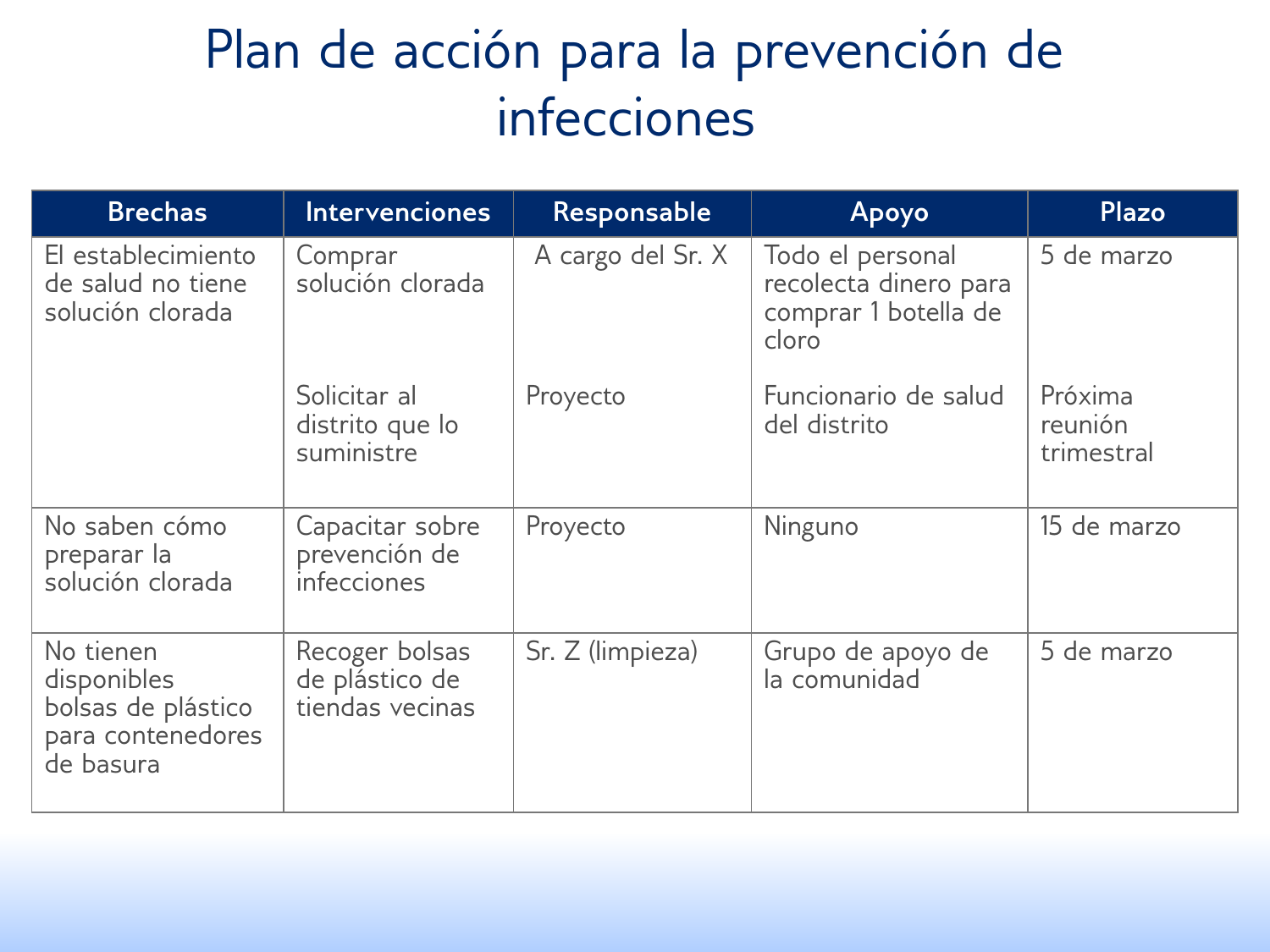

# Plan de acción para la prevención de infecciones
| Brechas | Intervenciones | Responsable | Apoyo | Plazo |
| --- | --- | --- | --- | --- |
| El establecimiento de salud no tiene solución clorada | Comprar solución clorada Solicitar al distrito que lo suministre | A cargo del Sr. X Proyecto | Todo el personal recolecta dinero para comprar 1 botella de cloro Funcionario de salud del distrito | 5 de marzo Próxima reunión trimestral |
| No saben cómo preparar la solución clorada | Capacitar sobre prevención de infecciones | Proyecto | Ninguno | 15 de marzo |
| No tienen disponibles bolsas de plástico para contenedores de basura | Recoger bolsas de plástico de tiendas vecinas | Sr. Z (limpieza) | Grupo de apoyo de la comunidad | 5 de marzo |